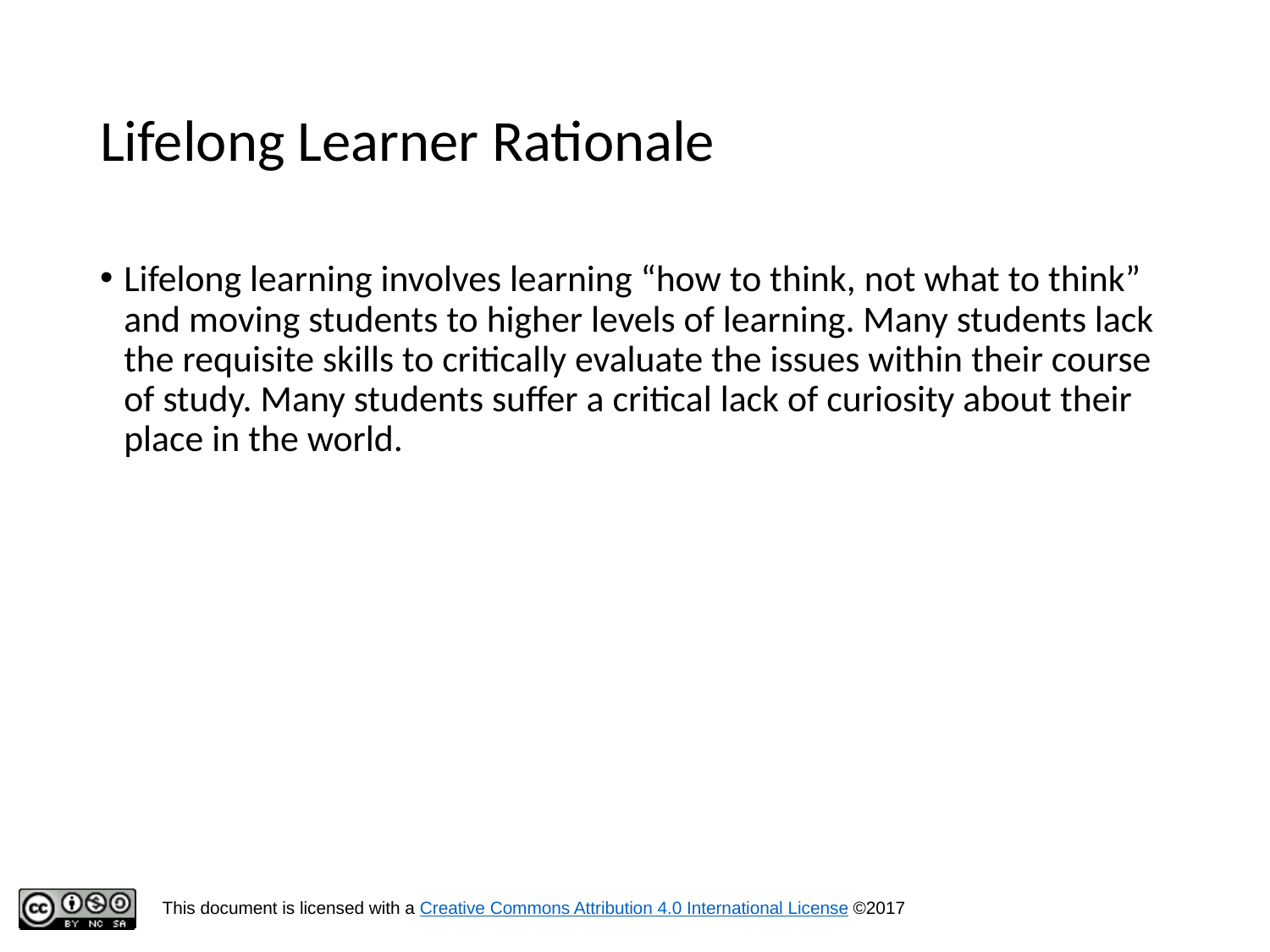

# Lifelong Learner Rationale
Lifelong learning involves learning “how to think, not what to think” and moving students to higher levels of learning. Many students lack the requisite skills to critically evaluate the issues within their course of study. Many students suffer a critical lack of curiosity about their place in the world.